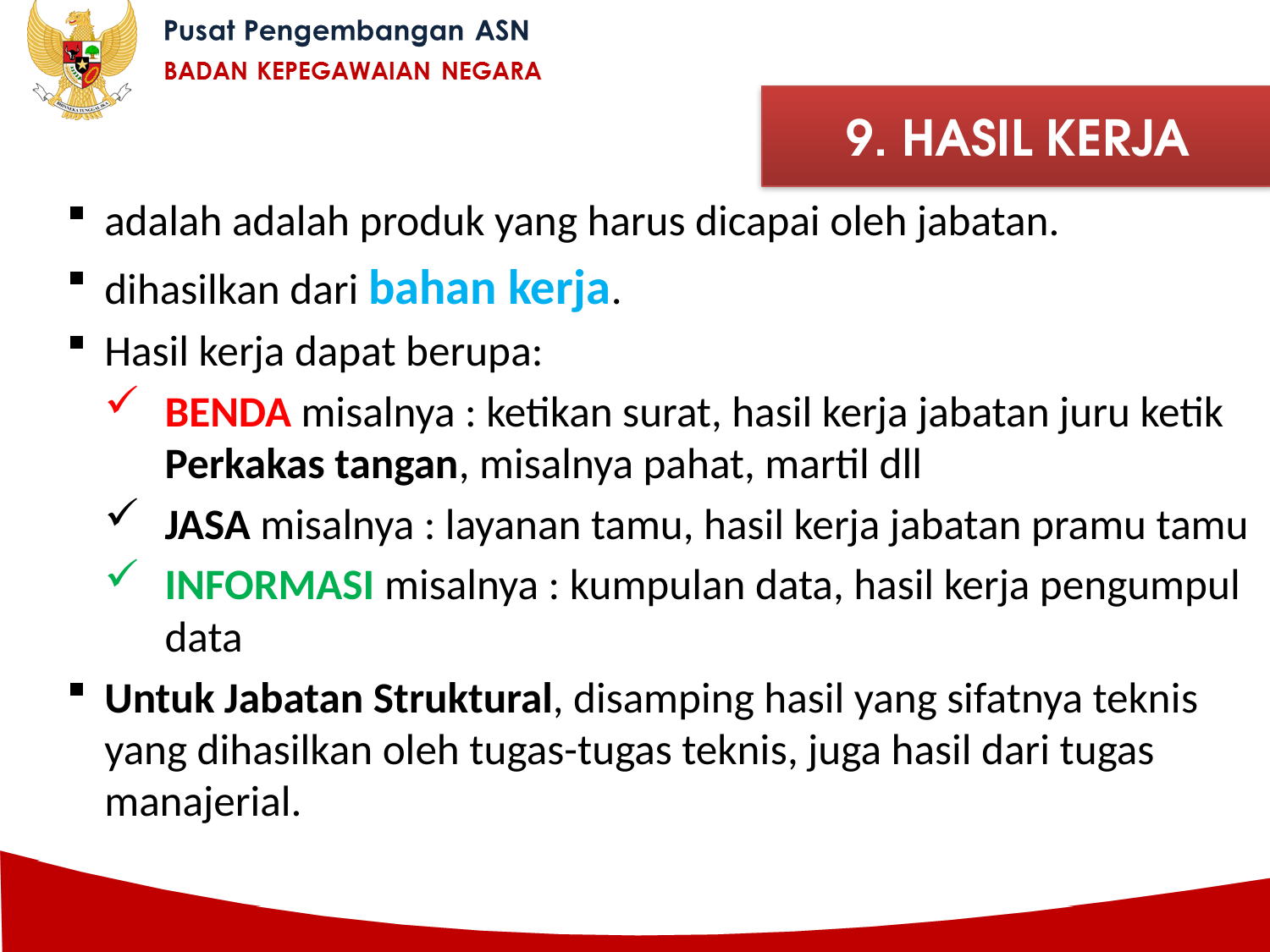

9. HASIL KERJA
adalah adalah produk yang harus dicapai oleh jabatan.
dihasilkan dari bahan kerja.
Hasil kerja dapat berupa:
BENDA misalnya : ketikan surat, hasil kerja jabatan juru ketik Perkakas tangan, misalnya pahat, martil dll
JASA misalnya : layanan tamu, hasil kerja jabatan pramu tamu
INFORMASI misalnya : kumpulan data, hasil kerja pengumpul data
Untuk Jabatan Struktural, disamping hasil yang sifatnya teknis yang dihasilkan oleh tugas-tugas teknis, juga hasil dari tugas manajerial.